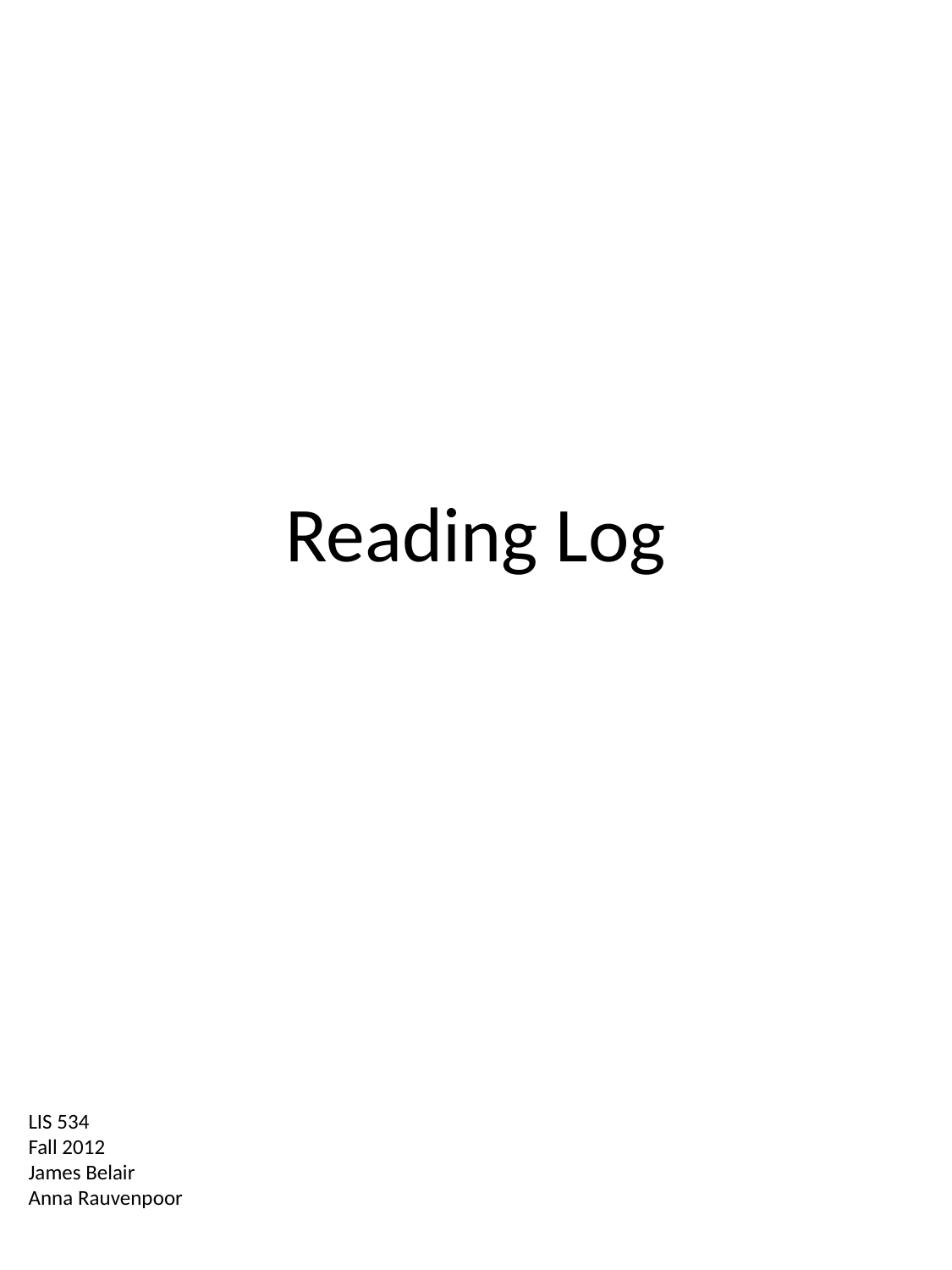

# Reading Log
LIS 534
Fall 2012
James Belair
Anna Rauvenpoor